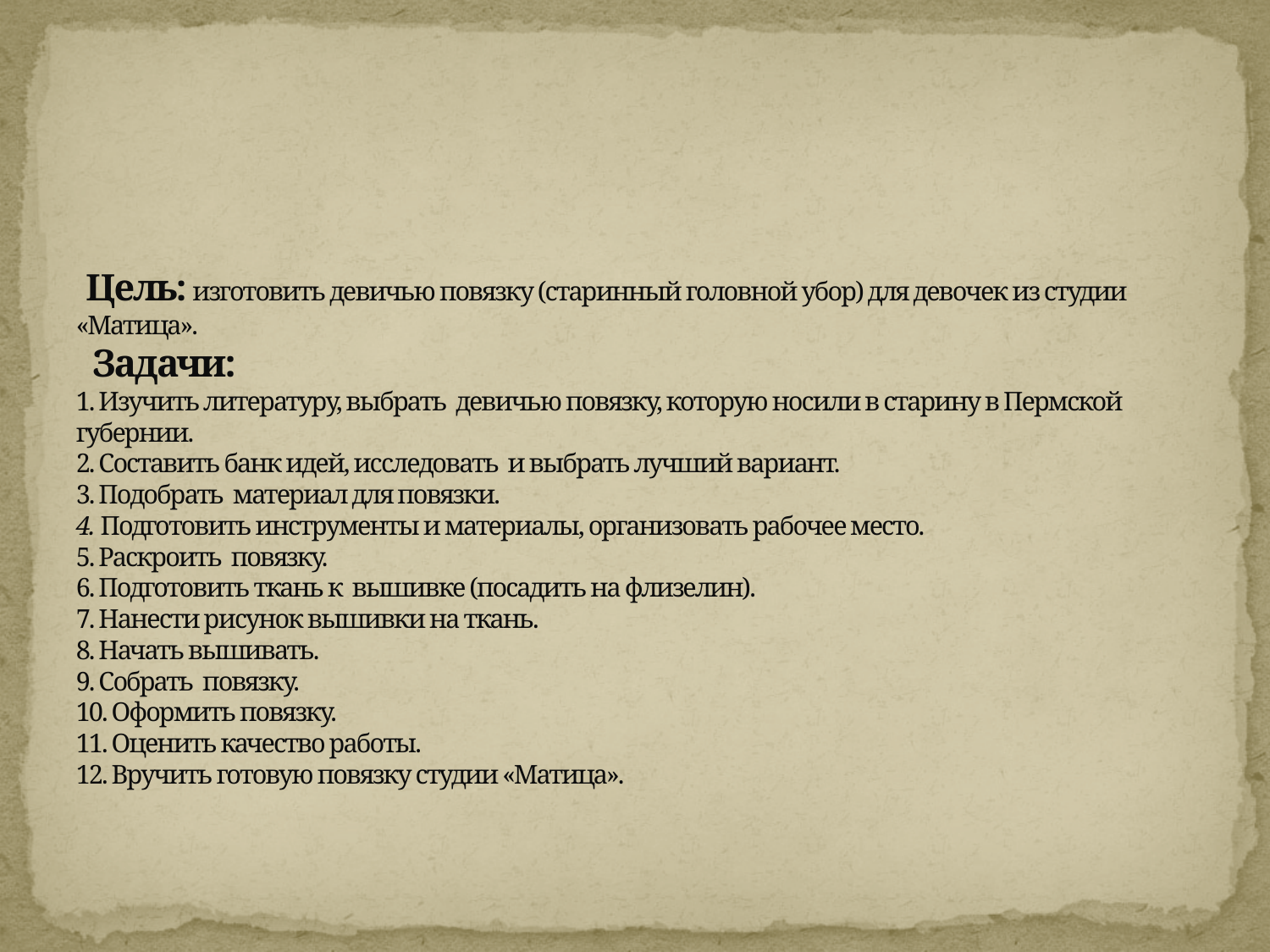

# Цель: изготовить девичью повязку (старинный головной убор) для девочек из студии «Матица». Задачи: 1. Изучить литературу, выбрать  девичью повязку, которую носили в старину в Пермской губернии. 2. Составить банк идей, исследовать  и выбрать лучший вариант. 3. Подобрать  материал для повязки. 4. Подготовить инструменты и материалы, организовать рабочее место. 5. Раскроить  повязку. 6. Подготовить ткань к  вышивке (посадить на флизелин). 7. Нанести рисунок вышивки на ткань. 8. Начать вышивать. 9. Собрать  повязку. 10. Оформить повязку. 11. Оценить качество работы. 12. Вручить готовую повязку студии «Матица».